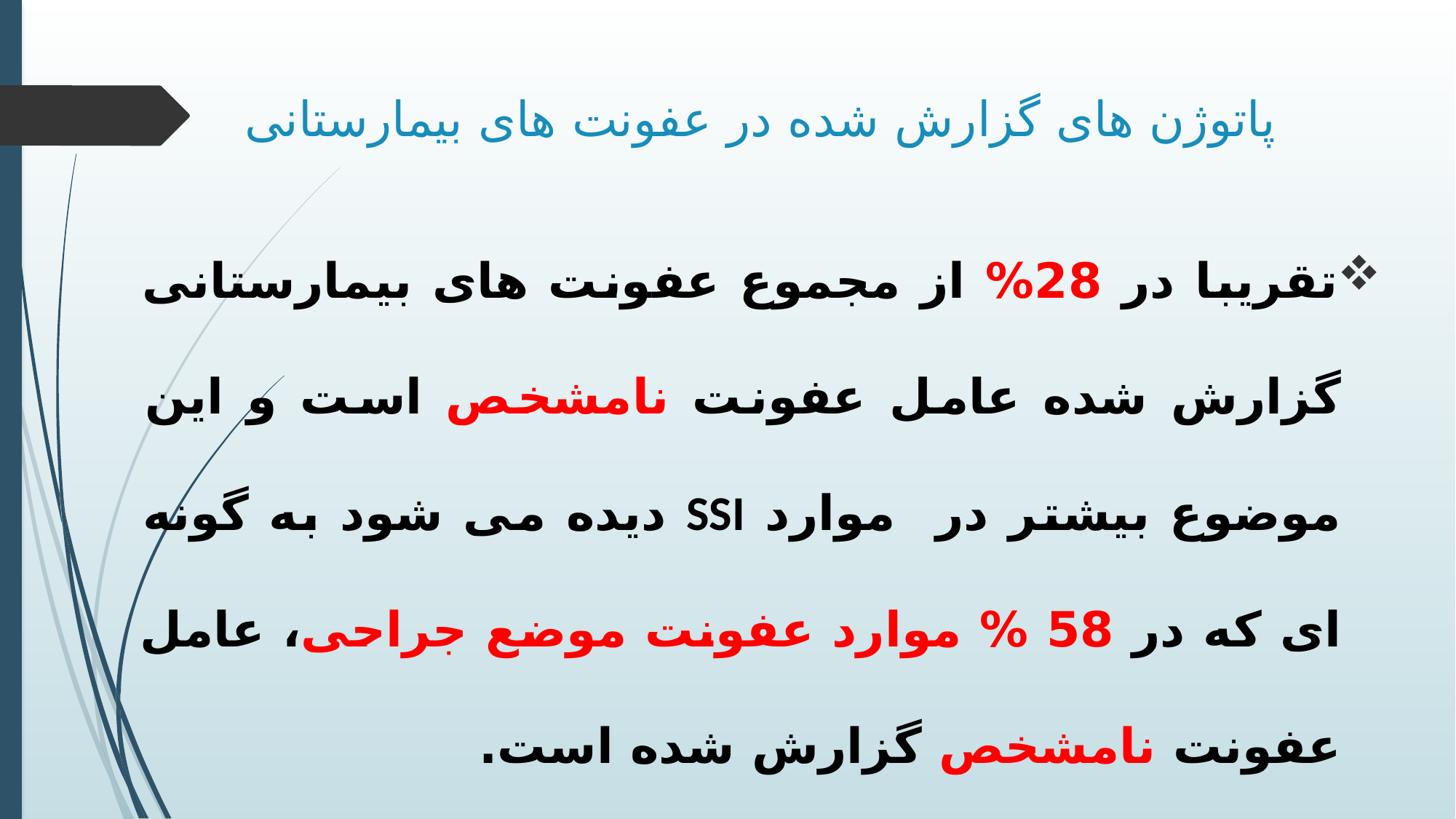

# پاتوژن های گزارش شده در عفونت های بیمارستانی
تقریبا در 28% از مجموع عفونت های بیمارستانی گزارش شده عامل عفونت نامشخص است و این موضوع بیشتر در  موارد SSI دیده می شود به گونه ای که در 58 % موارد عفونت موضع جراحی، عامل عفونت نامشخص گزارش شده است.